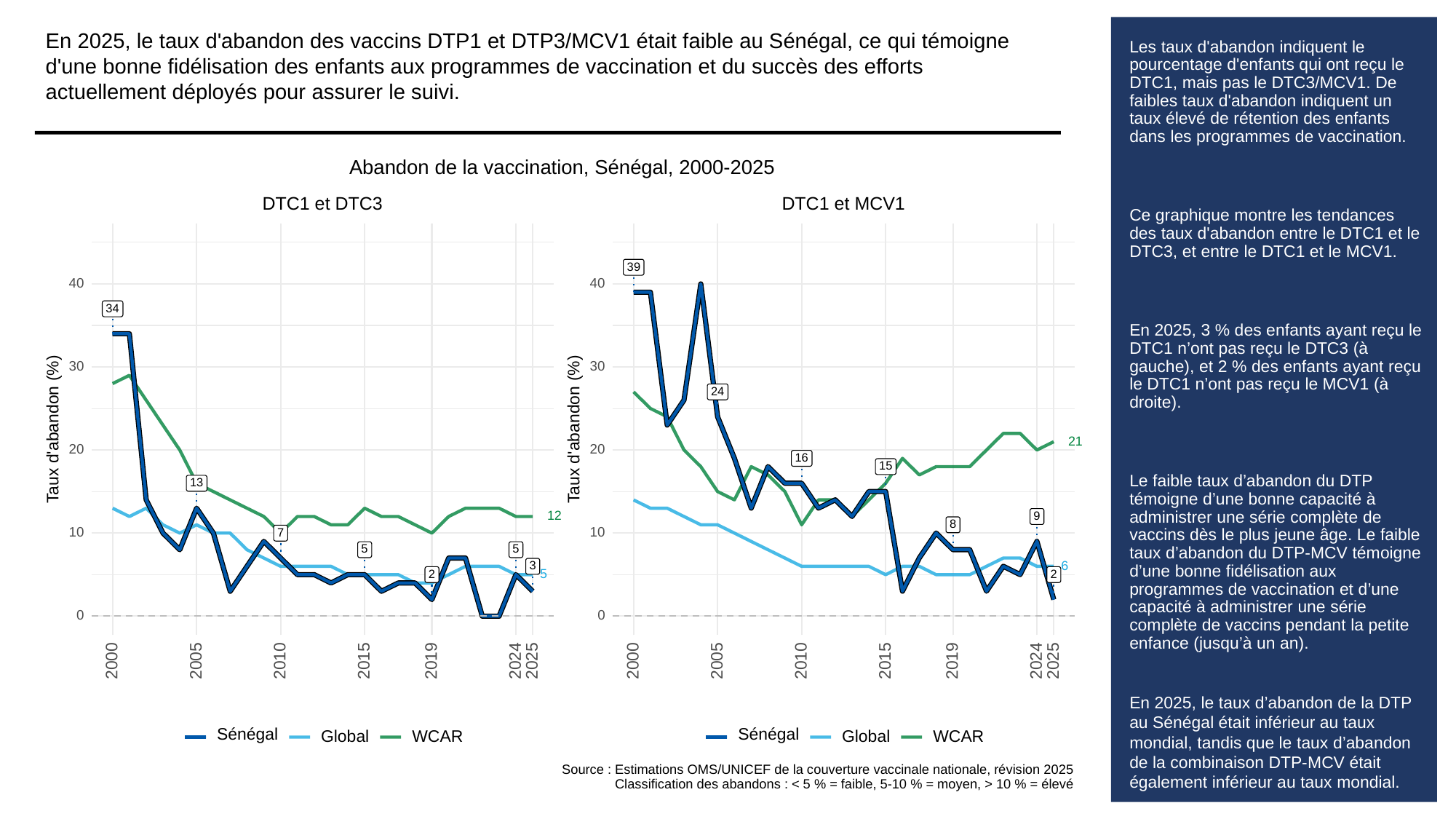

En 2025, le taux d'abandon des vaccins DTP1 et DTP3/MCV1 était faible au Sénégal, ce qui témoigne d'une bonne fidélisation des enfants aux programmes de vaccination et du succès des efforts actuellement déployés pour assurer le suivi.
# Les taux d'abandon indiquent le pourcentage d'enfants qui ont reçu le DTC1, mais pas le DTC3/MCV1. De faibles taux d'abandon indiquent un taux élevé de rétention des enfants dans les programmes de vaccination.

Ce graphique montre les tendances des taux d'abandon entre le DTC1 et le DTC3, et entre le DTC1 et le MCV1.

En 2025, 3 % des enfants ayant reçu le DTC1 n’ont pas reçu le DTC3 (à gauche), et 2 % des enfants ayant reçu le DTC1 n’ont pas reçu le MCV1 (à droite).

Le faible taux d’abandon du DTP témoigne d’une bonne capacité à administrer une série complète de vaccins dès le plus jeune âge. Le faible taux d’abandon du DTP-MCV témoigne d’une bonne fidélisation aux programmes de vaccination et d’une capacité à administrer une série complète de vaccins pendant la petite enfance (jusqu’à un an).

En 2025, le taux d’abandon de la DTP au Sénégal était inférieur au taux mondial, tandis que le taux d’abandon de la combinaison DTP-MCV était également inférieur au taux mondial.

Abandon de la vaccination, Sénégal, 2000-2025
DTC1 et DTC3
DTC1 et MCV1

39

40
40

34

30
30

24

Taux d'abandon (%)
Taux d'abandon (%)
21
20
20

16

15

13

12
9

8

10
10
7

5
5

6
3

5
2
2

0
0

2000
2005
2010
2015
2019
2024
2025
2000
2005
2010
2015
2019
2024
2025
Sénégal
Sénégal
Global
WCAR
Global
WCAR

Source : Estimations OMS/UNICEF de la couverture vaccinale nationale, révision 2025
Classification des abandons : < 5 % = faible, 5-10 % = moyen, > 10 % = élevé